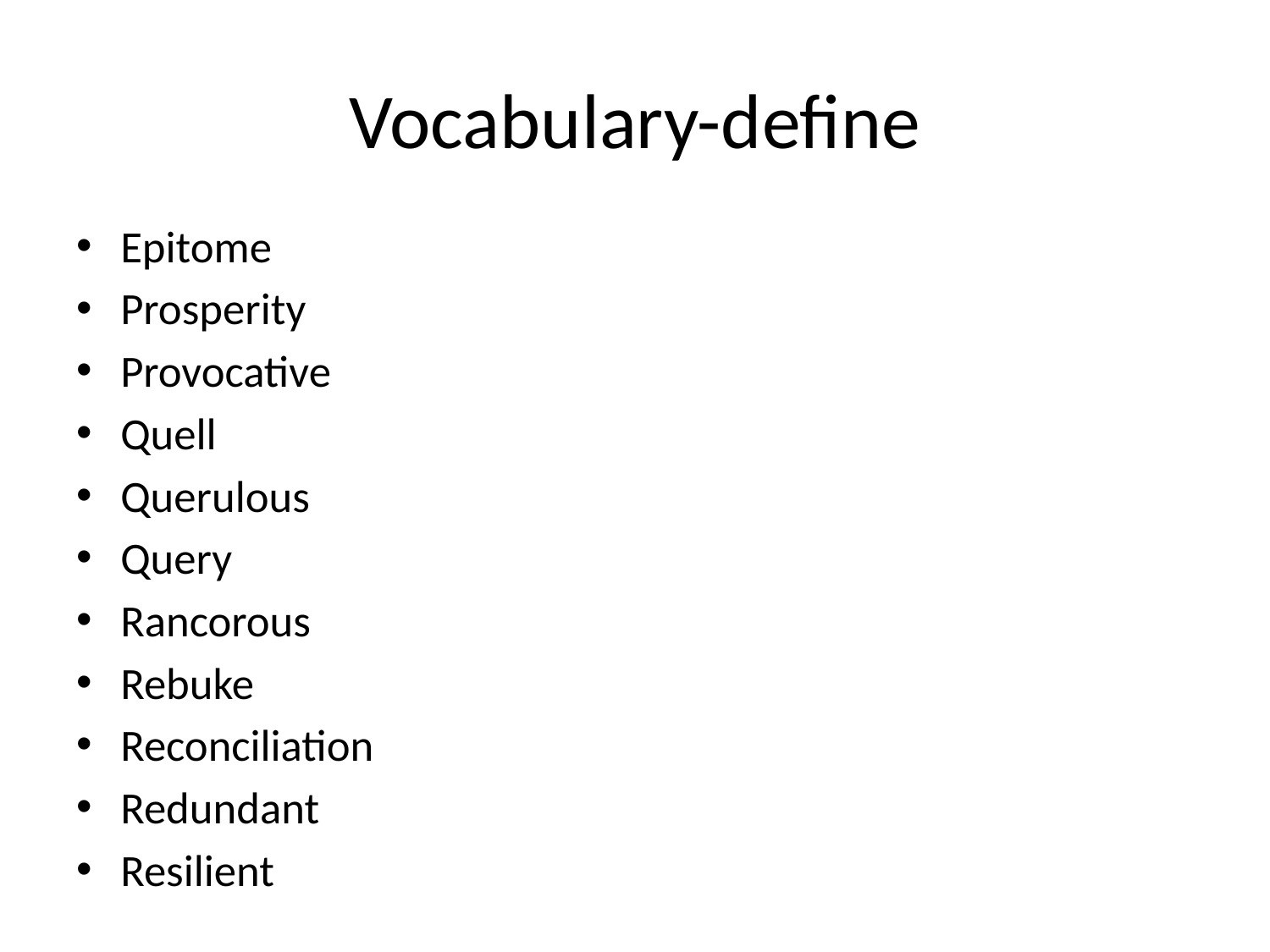

# Vocabulary-define
Epitome
Prosperity
Provocative
Quell
Querulous
Query
Rancorous
Rebuke
Reconciliation
Redundant
Resilient